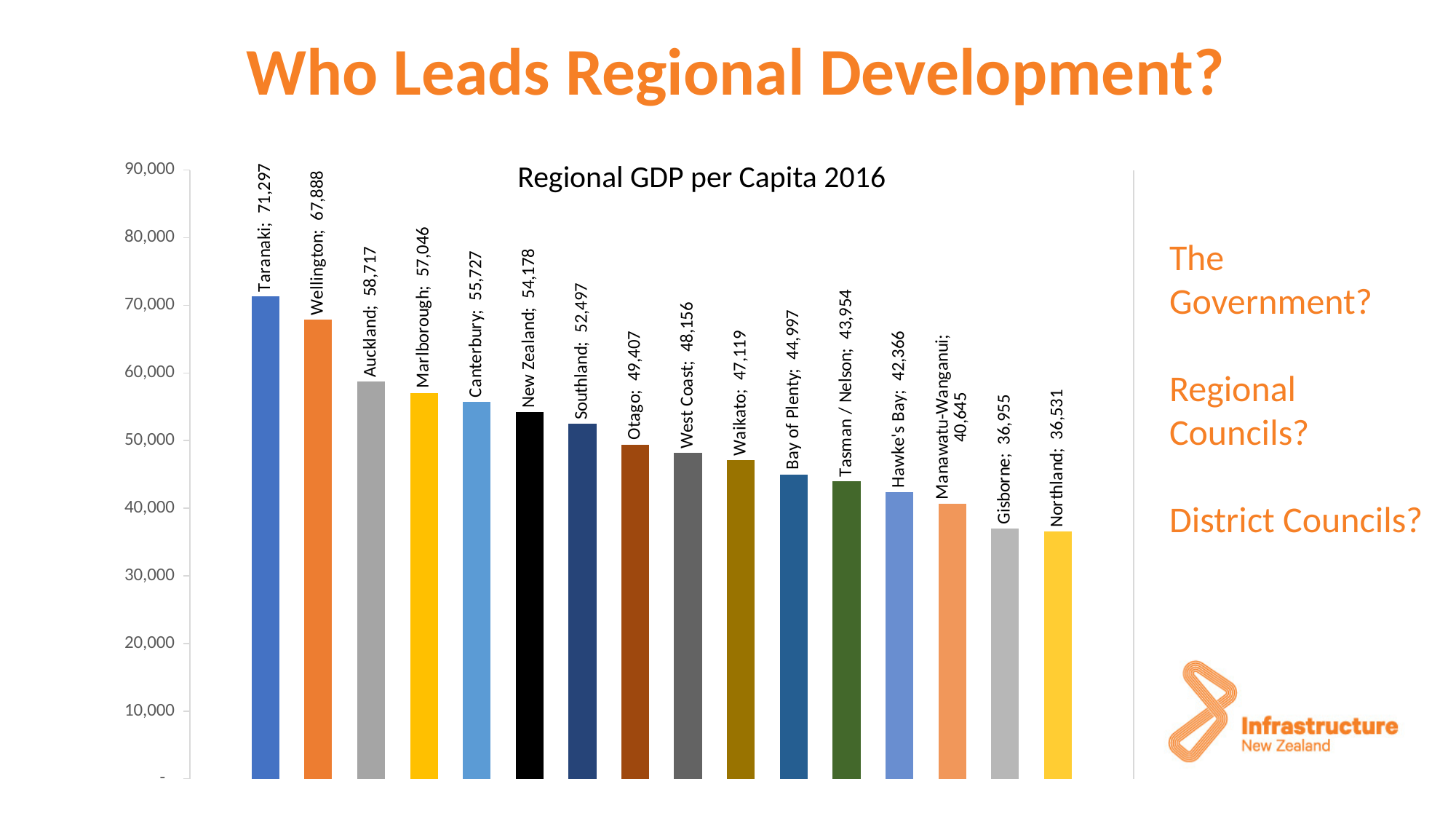

# Who Leads Regional Development?
Regional GDP per Capita 2016

### Chart

| Category | Taranaki | Wellington | Auckland | Marlborough | Canterbury | New Zealand | Southland | Otago | West Coast | Waikato | Bay of Plenty | Tasman / Nelson | Hawke's Bay | Manawatu-Wanganui | Gisborne | Northland |
|---|---|---|---|---|---|---|---|---|---|---|---|---|---|---|---|---|
| 2016 | 71297.0 | 67888.0 | 58717.0 | 57046.0 | 55727.0 | 54178.0 | 52497.0 | 49407.0 | 48156.0 | 47119.0 | 44997.0 | 43954.0 | 42366.0 | 40645.0 | 36955.0 | 36531.0 |
The Government?

Regional Councils?

District Councils?